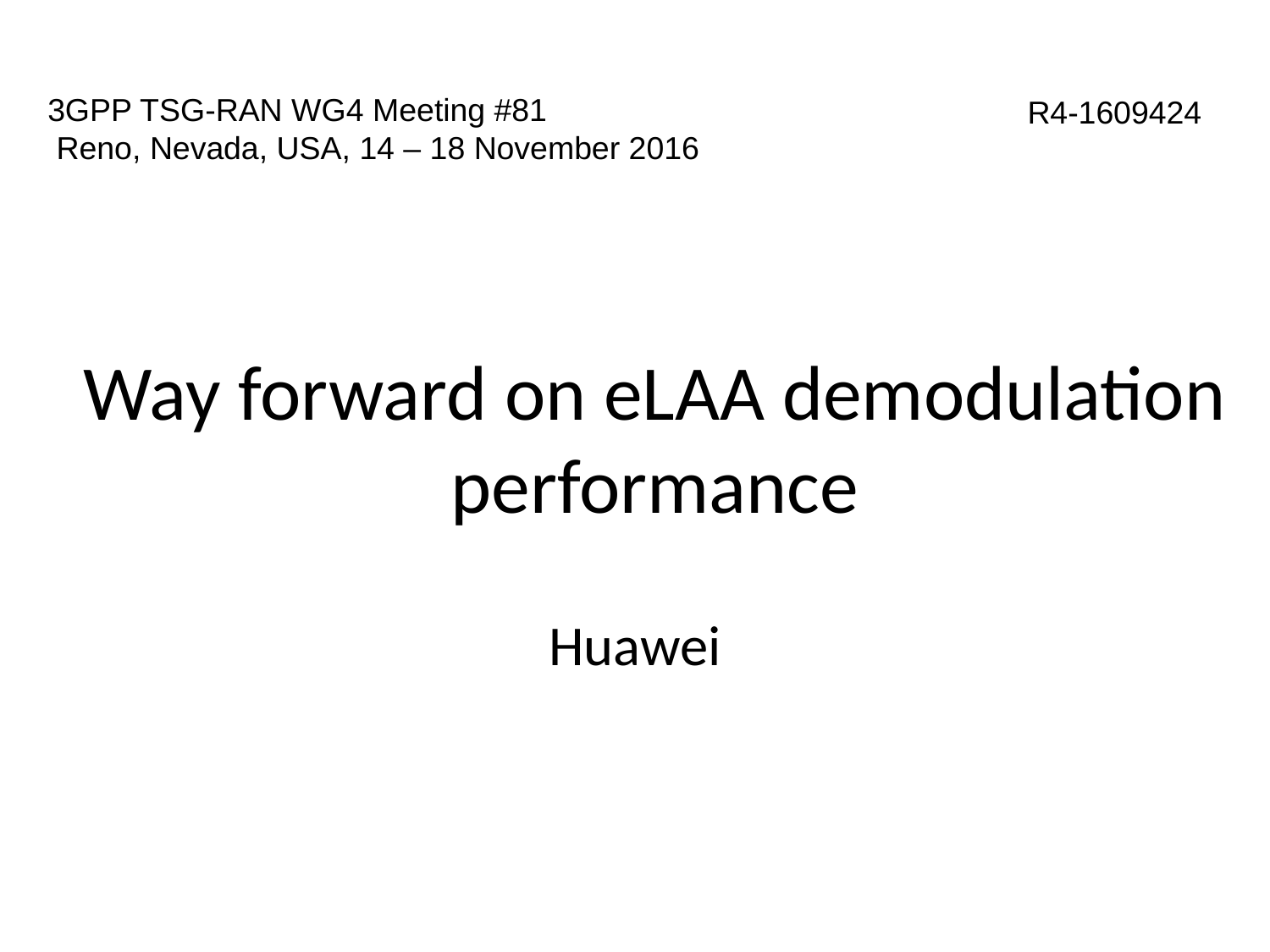

# 3GPP TSG-RAN WG4 Meeting #81 Reno, Nevada, USA, 14 – 18 November 2016
R4-1609424
Way forward on eLAA demodulation performance
Huawei